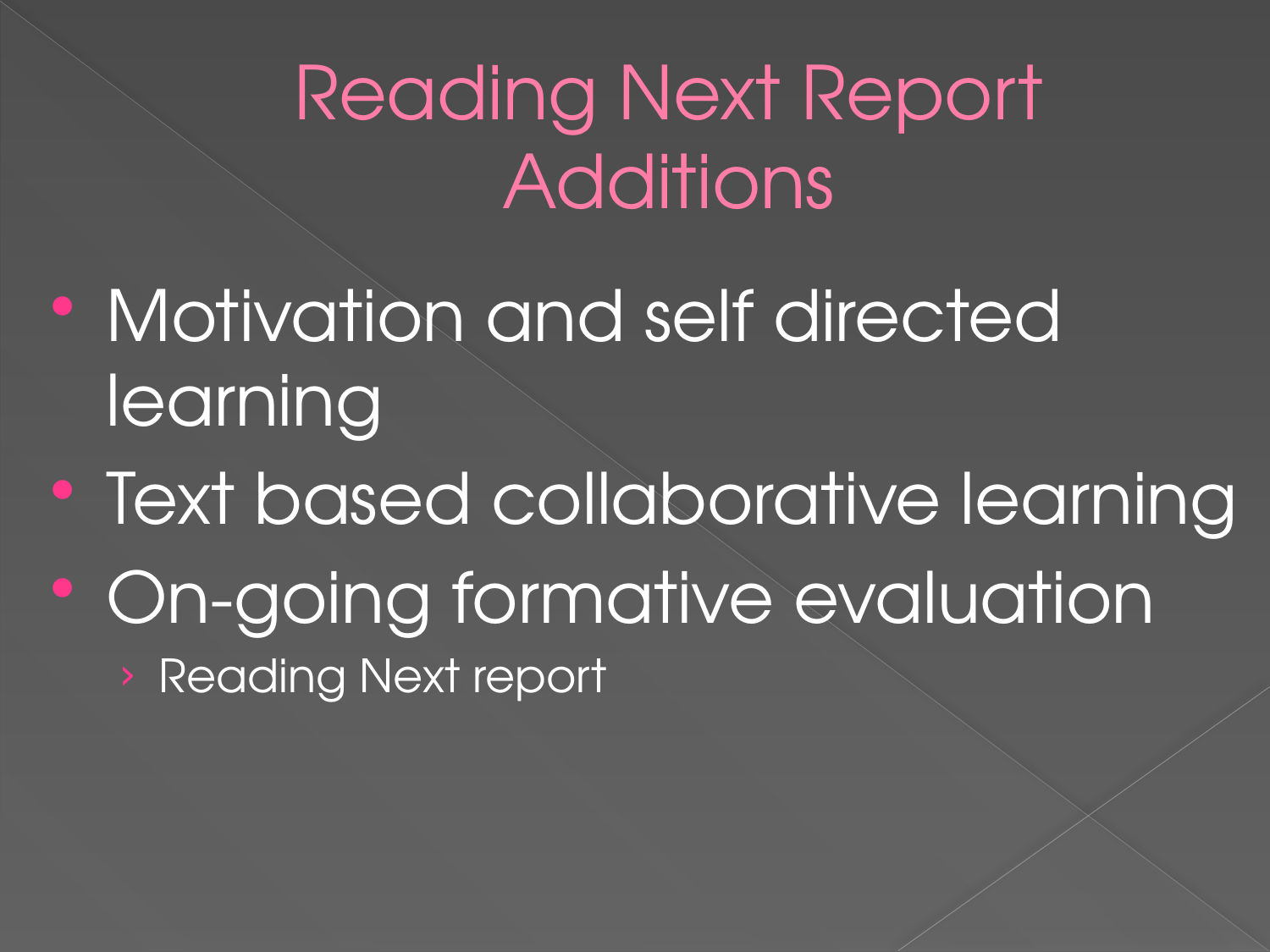

# Reading Next Report Additions
Motivation and self directed learning
Text based collaborative learning
On-going formative evaluation
Reading Next report